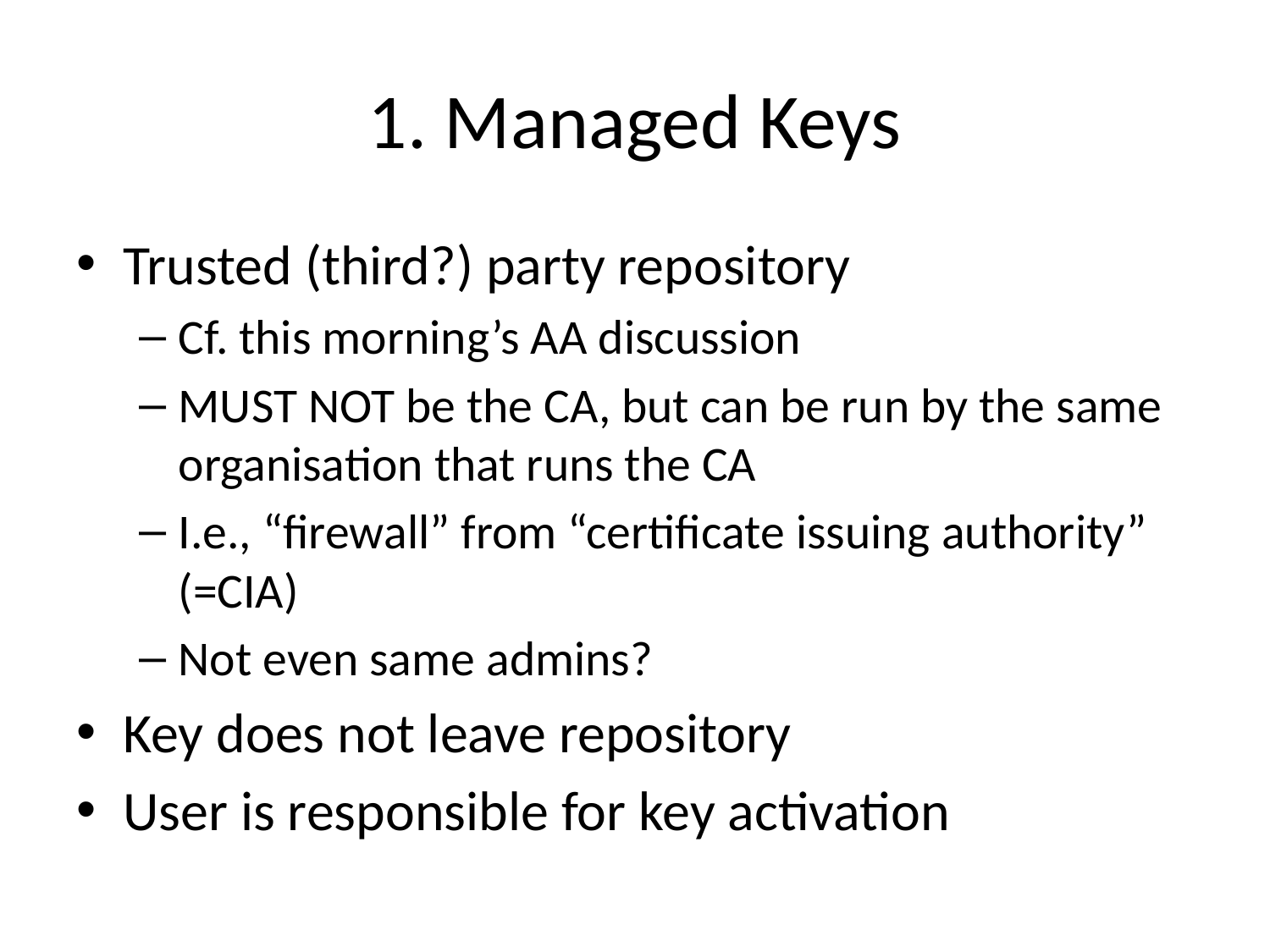

# 1. Managed Keys
Trusted (third?) party repository
Cf. this morning’s AA discussion
MUST NOT be the CA, but can be run by the same organisation that runs the CA
I.e., “firewall” from “certificate issuing authority” (=CIA)
Not even same admins?
Key does not leave repository
User is responsible for key activation